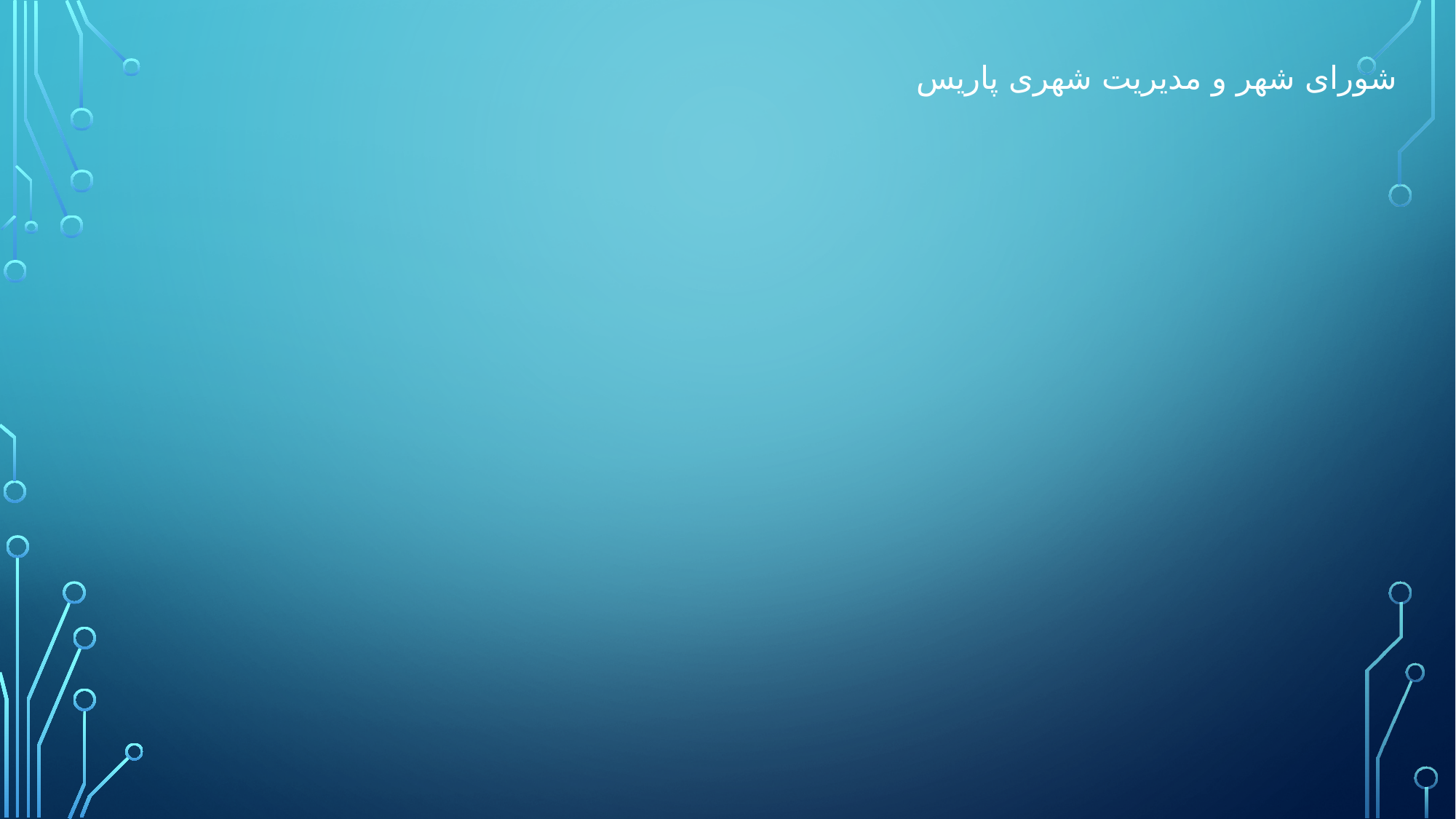

# شورای شهر و مدیریت شهری پاریس